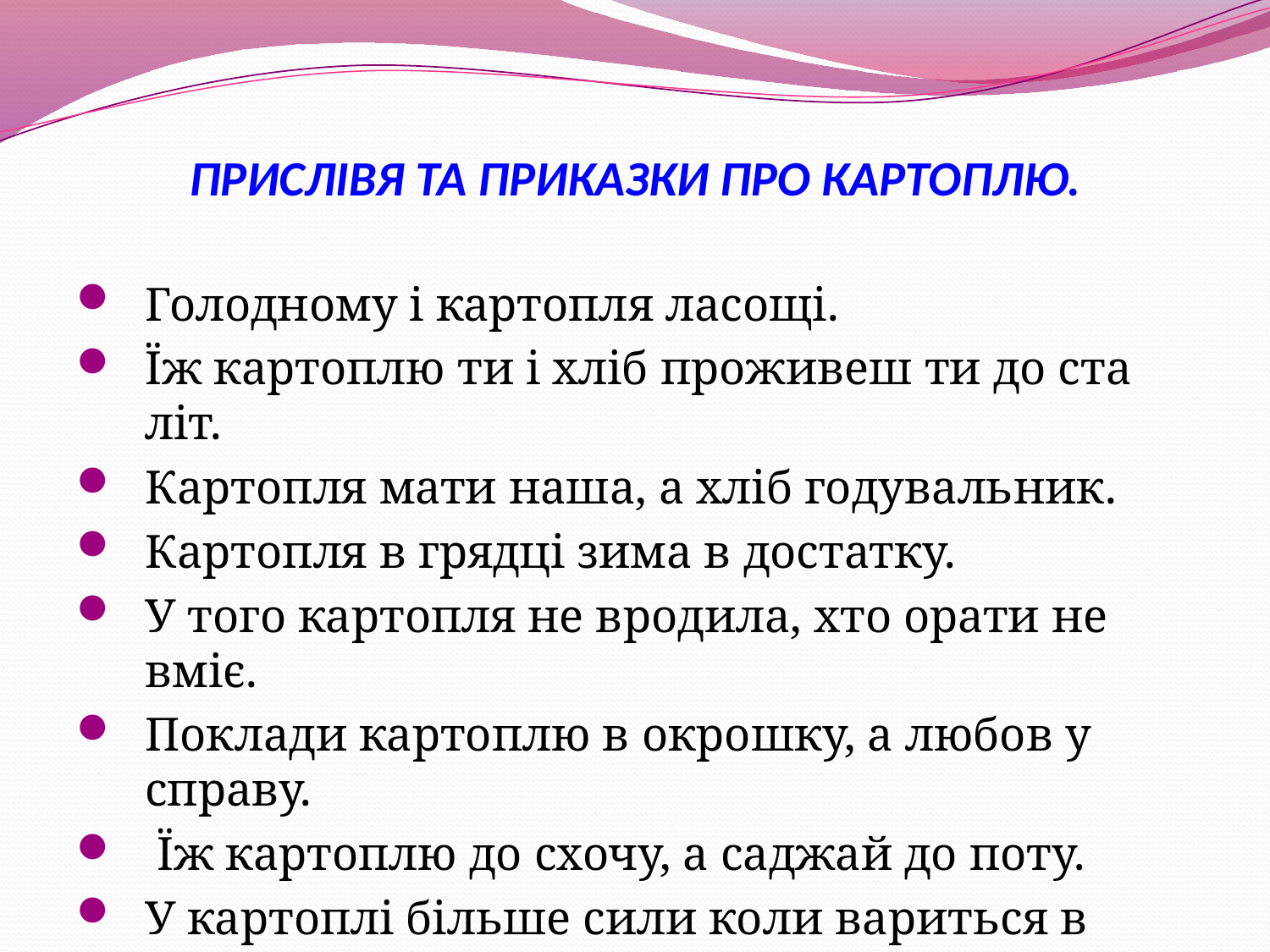

# ПРИСЛІВЯ ТА ПРИКАЗКИ ПРО КАРТОПЛЮ.
Голодному і картопля ласощі.
Їж картоплю ти і хліб проживеш ти до ста літ.
Картопля мати наша, а хліб годувальник.
Картопля в грядці зима в достатку.
У того картопля не вродила, хто орати не вміє.
Поклади картоплю в окрошку, а любов у справу.
 Їж картоплю до схочу, а саджай до поту.
У картоплі більше сили коли вариться в мундирі.
Щоб з’їсти картоплину треба зняти мундир.